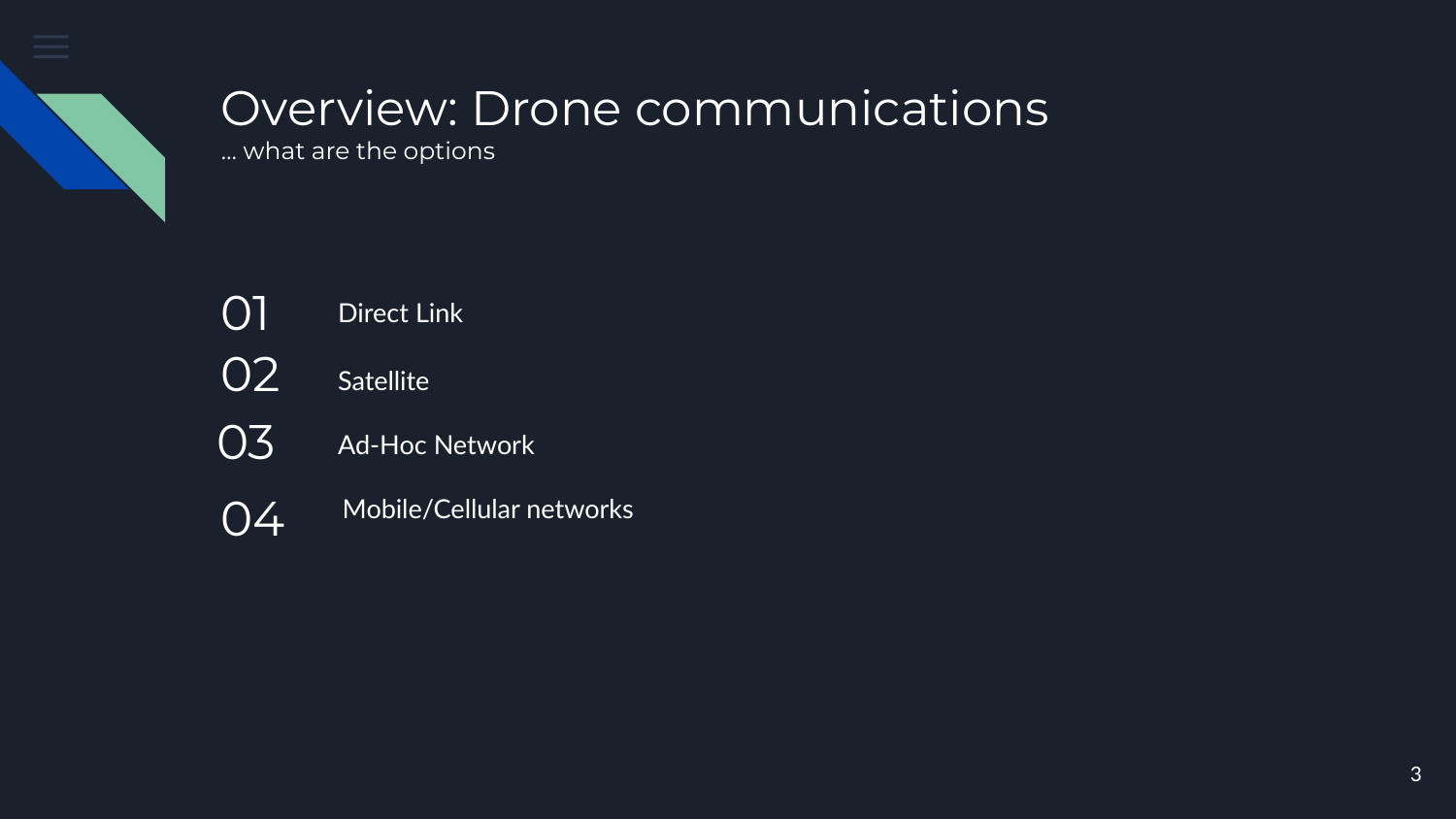

# Overview: Drone communications
… what are the options
01

Direct Link
02

Satellite
03
Ad-Hoc Network
04
Mobile/Cellular networks
3